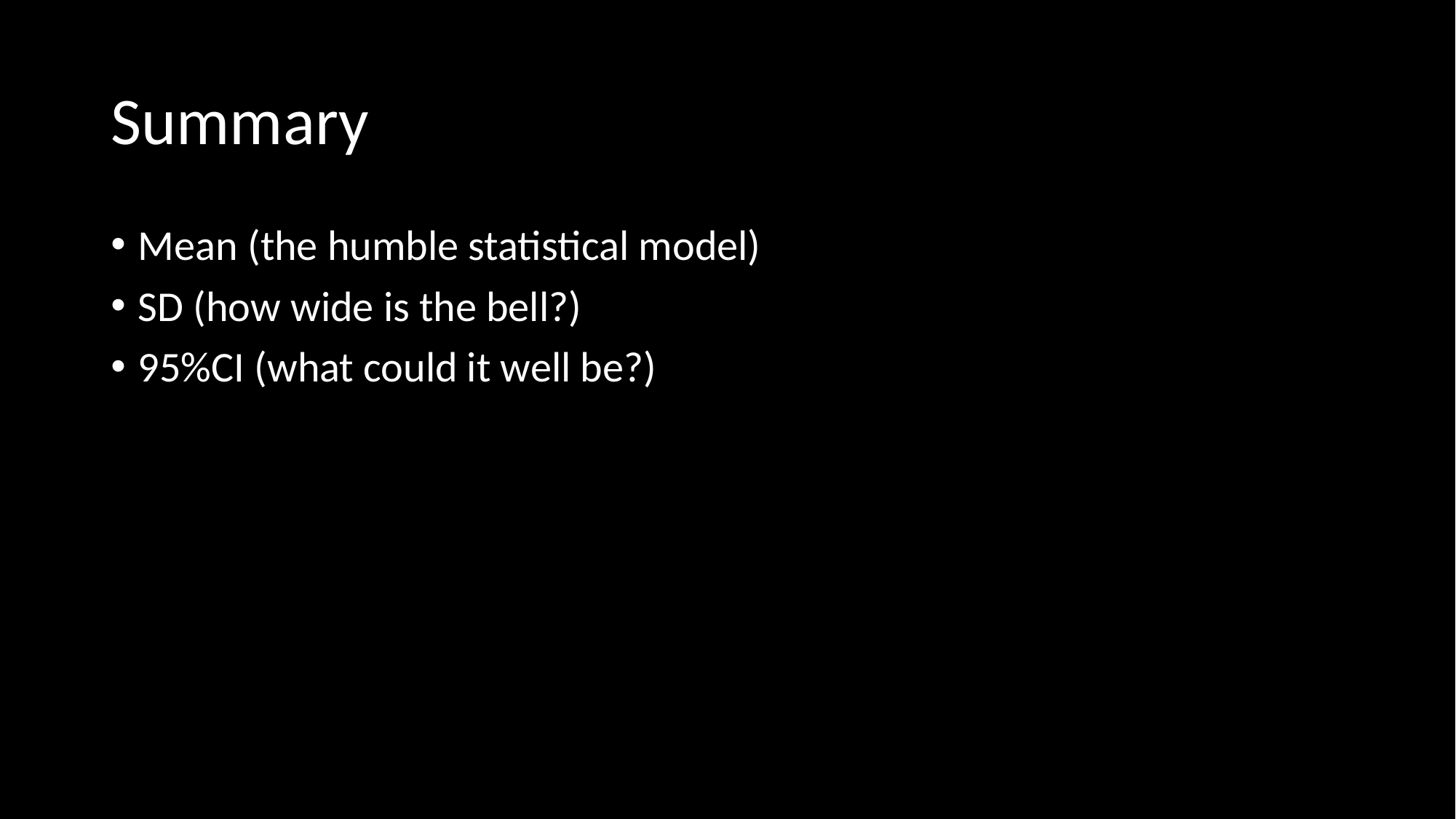

# Summary
Mean (the humble statistical model)
SD (how wide is the bell?)
95%CI (what could it well be?)